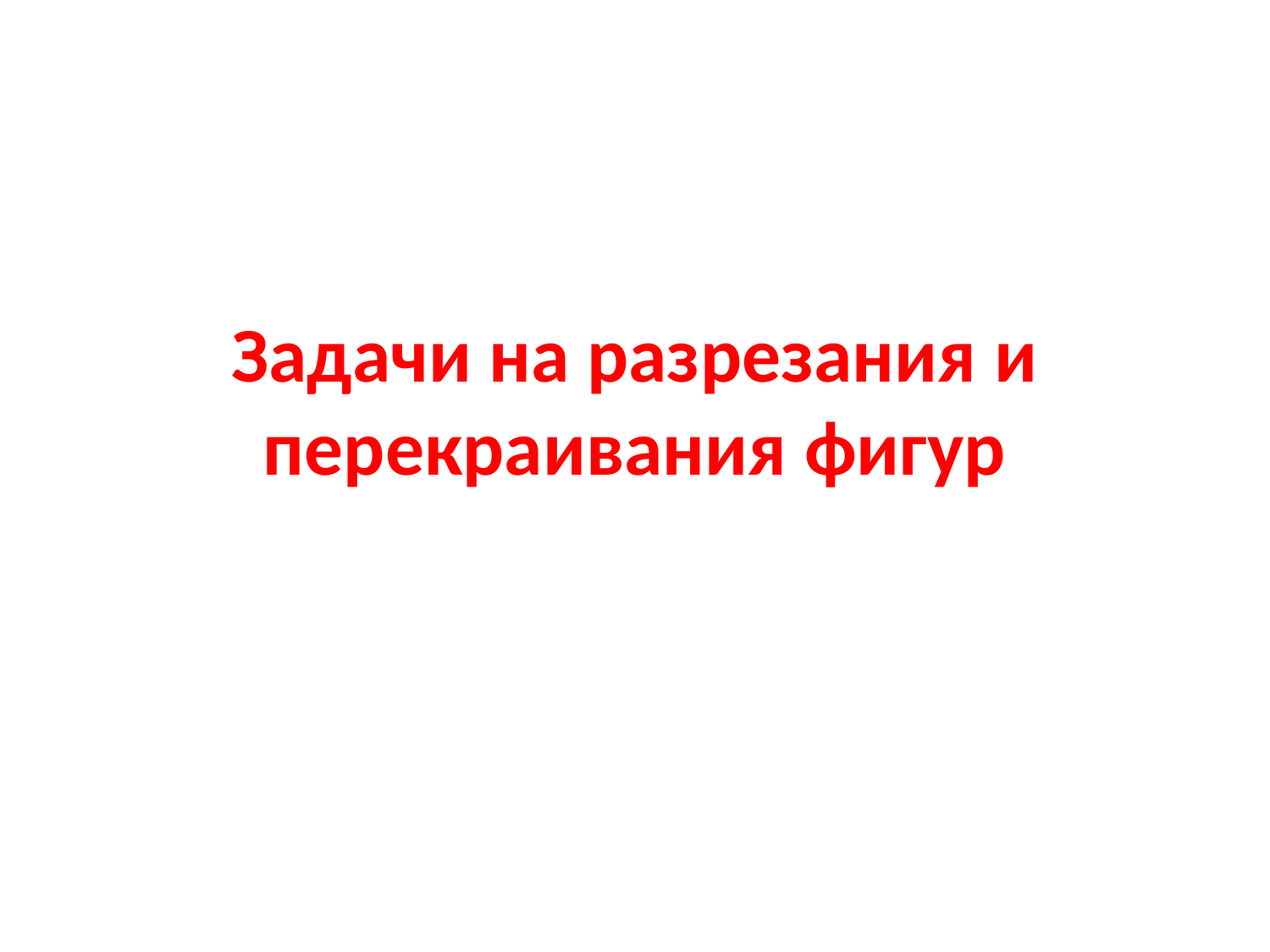

# Задачи на разрезания и перекраивания фигур